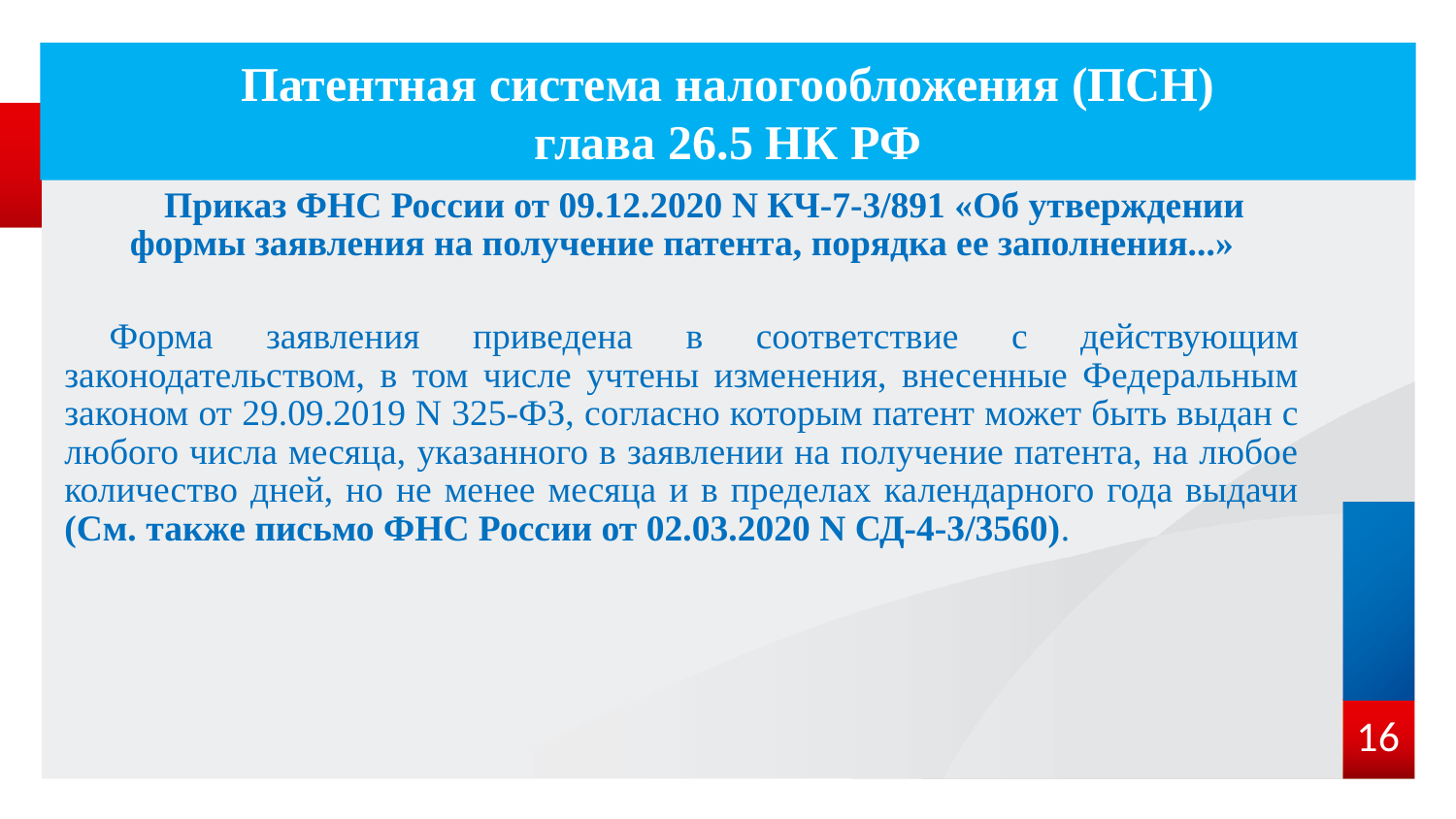

# Патентная система налогообложения (ПСН) глава 26.5 НК РФ
Приказ ФНС России от 09.12.2020 N КЧ-7-3/891 «Об утверждении формы заявления на получение патента, порядка ее заполнения...»

Форма заявления приведена в соответствие с действующим законодательством, в том числе учтены изменения, внесенные Федеральным законом от 29.09.2019 N 325-ФЗ, согласно которым патент может быть выдан с любого числа месяца, указанного в заявлении на получение патента, на любое количество дней, но не менее месяца и в пределах календарного года выдачи (См. также письмо ФНС России от 02.03.2020 N СД-4-3/3560).

16